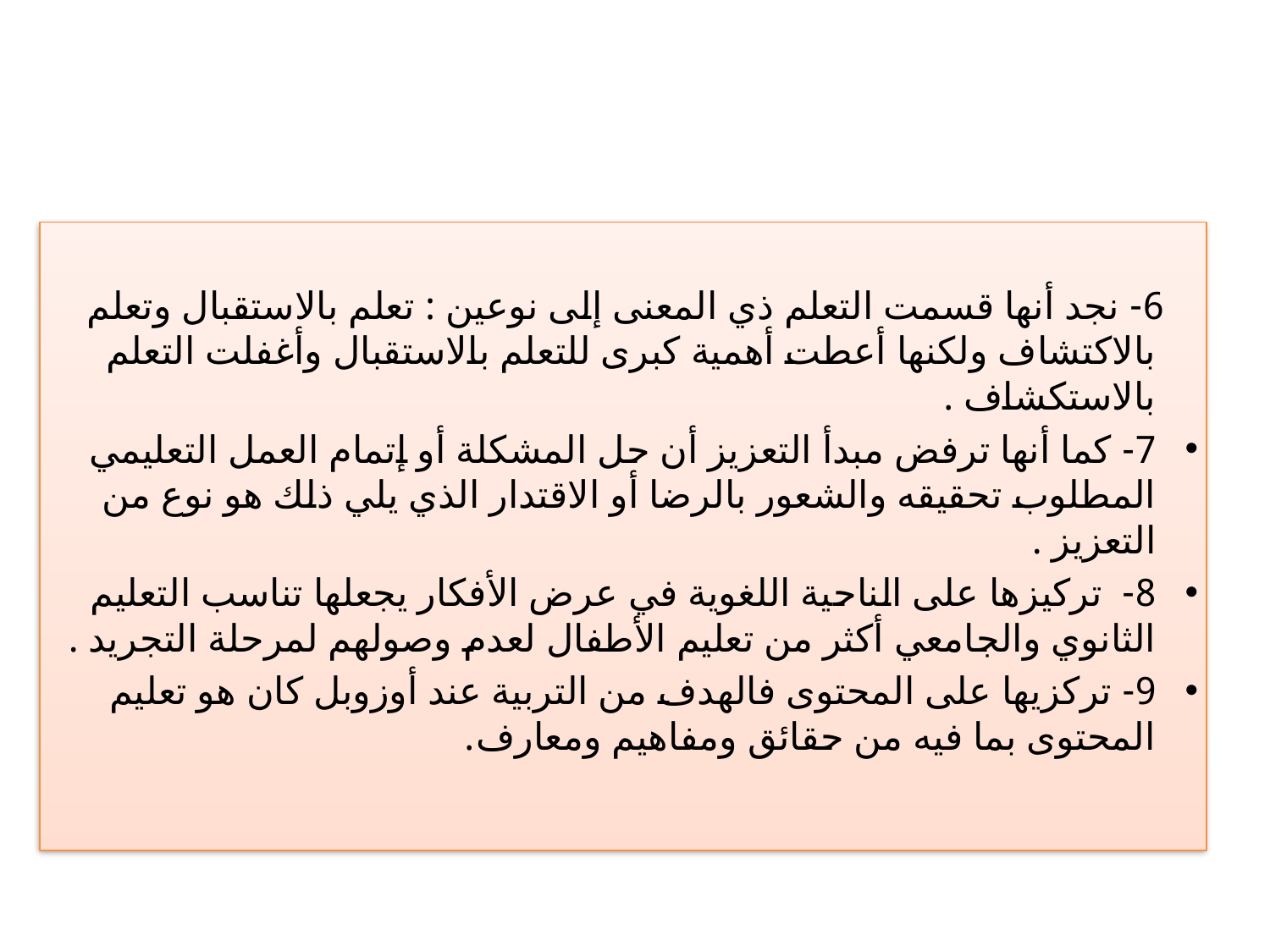

6- نجد أنها قسمت التعلم ذي المعنى إلى نوعين : تعلم بالاستقبال وتعلم بالاكتشاف ولكنها أعطت أهمية كبرى للتعلم بالاستقبال وأغفلت التعلم بالاستكشاف .
7- كما أنها ترفض مبدأ التعزيز أن حل المشكلة أو إتمام العمل التعليمي المطلوب تحقيقه والشعور بالرضا أو الاقتدار الذي يلي ذلك هو نوع من التعزيز .
8-  تركيزها على الناحية اللغوية في عرض الأفكار يجعلها تناسب التعليم الثانوي والجامعي أكثر من تعليم الأطفال لعدم وصولهم لمرحلة التجريد .
9- تركزيها على المحتوى فالهدف من التربية عند أوزوبل كان هو تعليم المحتوى بما فيه من حقائق ومفاهيم ومعارف.